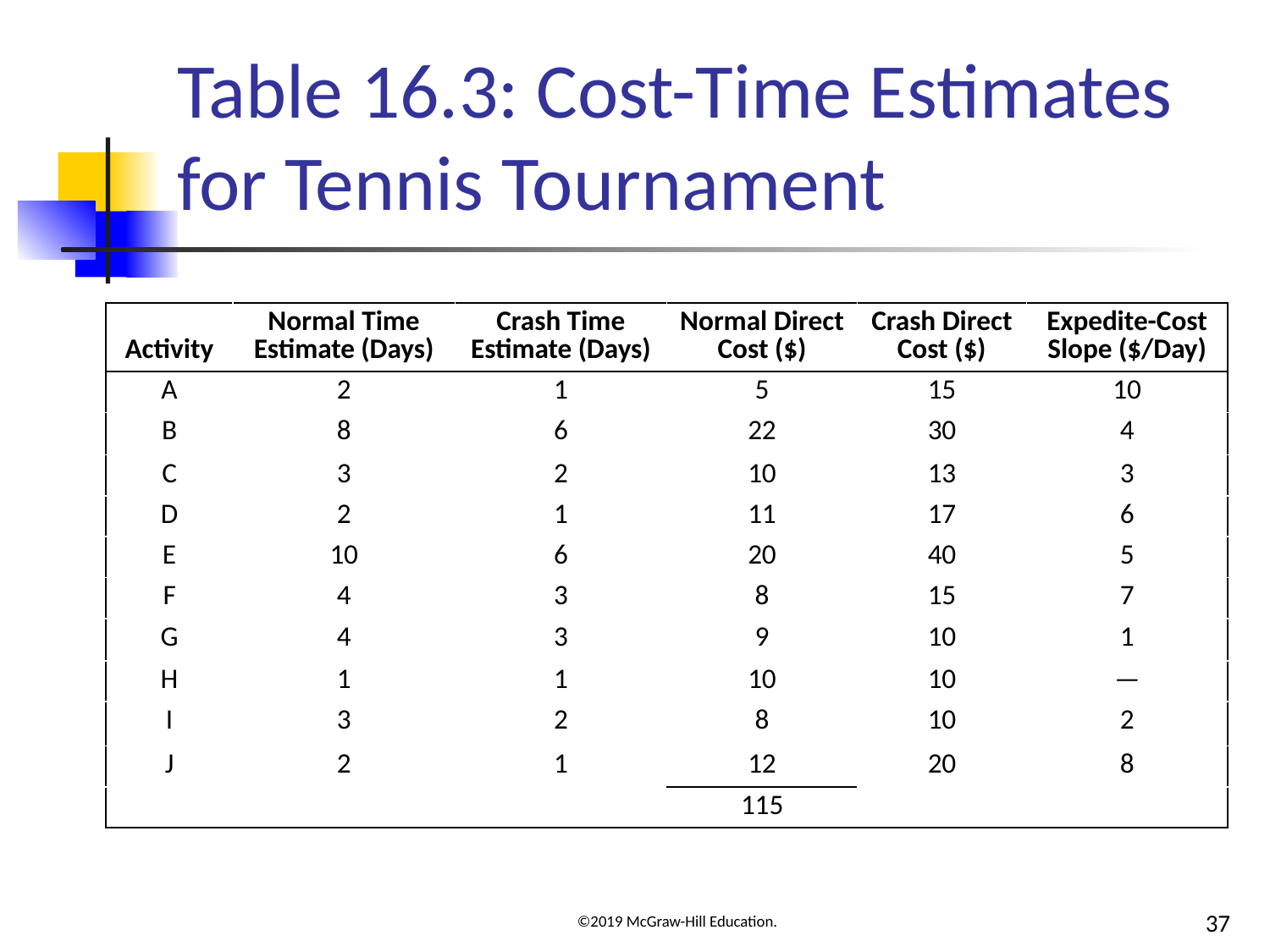

# Table 16.3: Cost-Time Estimates for Tennis Tournament
| Activity | Normal Time Estimate (Days) | Crash Time Estimate (Days) | Normal Direct Cost ($) | Crash Direct Cost ($) | Expedite-Cost Slope ($/Day) |
| --- | --- | --- | --- | --- | --- |
| A | 2 | 1 | 5 | 15 | 10 |
| B | 8 | 6 | 22 | 30 | 4 |
| C | 3 | 2 | 10 | 13 | 3 |
| D | 2 | 1 | 11 | 17 | 6 |
| E | 10 | 6 | 20 | 40 | 5 |
| F | 4 | 3 | 8 | 15 | 7 |
| G | 4 | 3 | 9 | 10 | 1 |
| H | 1 | 1 | 10 | 10 | — |
| I | 3 | 2 | 8 | 10 | 2 |
| J | 2 | 1 | 12 | 20 | 8 |
| Blank | Blank | Blank | 115 | Blank | Blank |